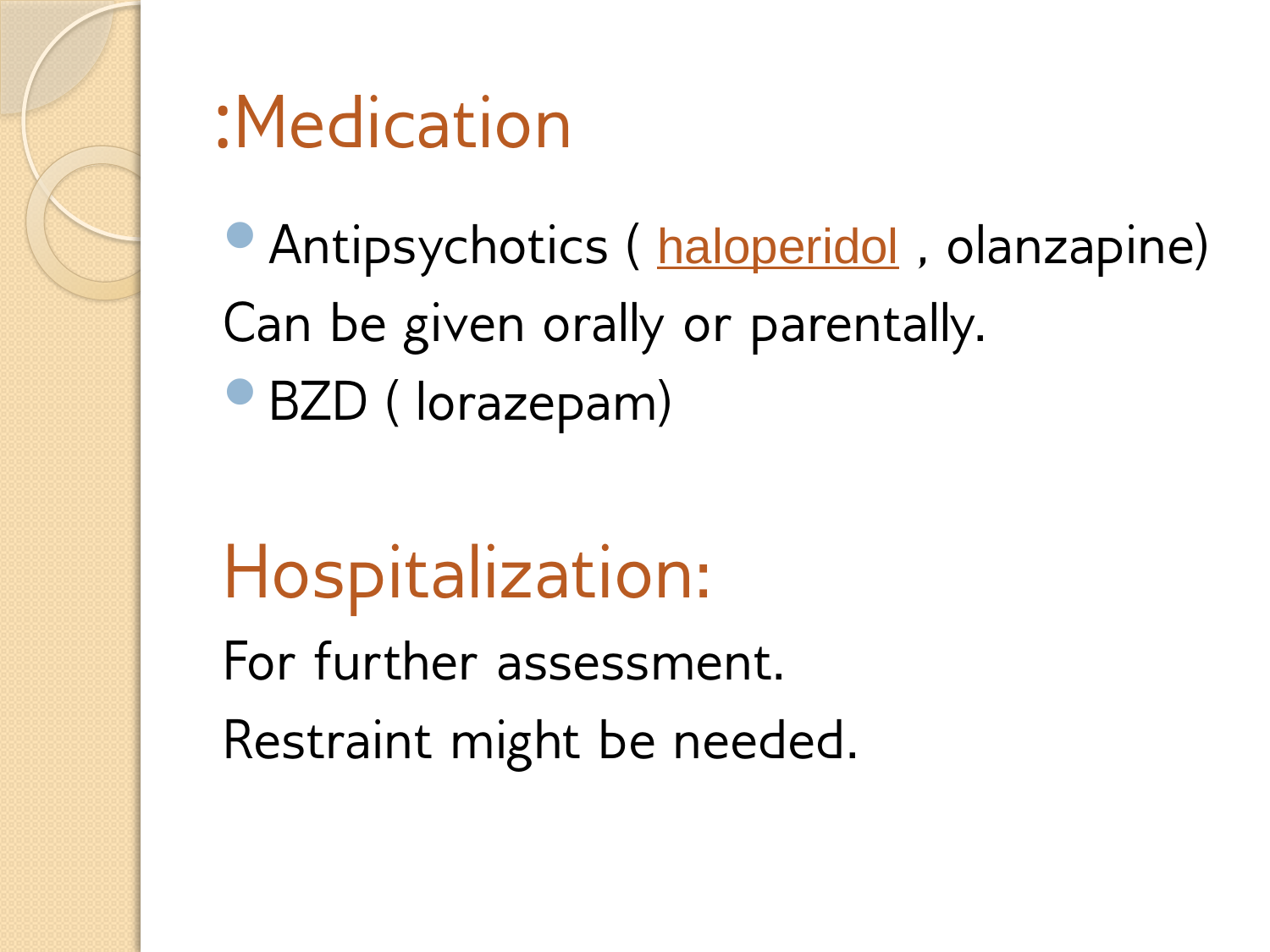

# Medication:
Antipsychotics ( haloperidol , olanzapine)
Can be given orally or parentally.
BZD ( lorazepam)

Hospitalization:
For further assessment.
Restraint might be needed.